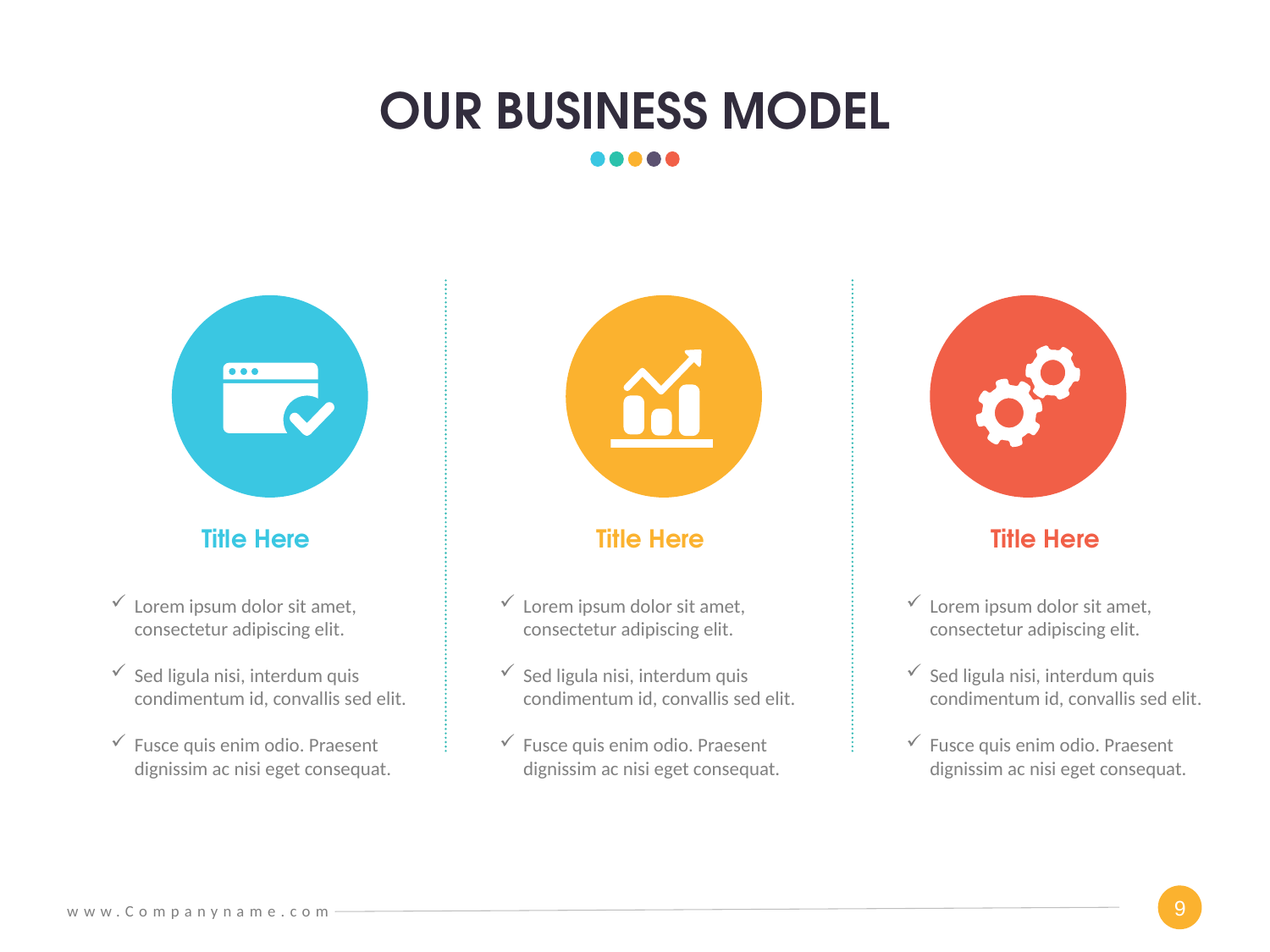

# OUR Business model

Title Here
Title Here
Title Here
Lorem ipsum dolor sit amet, consectetur adipiscing elit.

Sed ligula nisi, interdum quis condimentum id, convallis sed elit.

Fusce quis enim odio. Praesent dignissim ac nisi eget consequat.
Lorem ipsum dolor sit amet, consectetur adipiscing elit.

Sed ligula nisi, interdum quis condimentum id, convallis sed elit.

Fusce quis enim odio. Praesent dignissim ac nisi eget consequat.
Lorem ipsum dolor sit amet, consectetur adipiscing elit.

Sed ligula nisi, interdum quis condimentum id, convallis sed elit.

Fusce quis enim odio. Praesent dignissim ac nisi eget consequat.